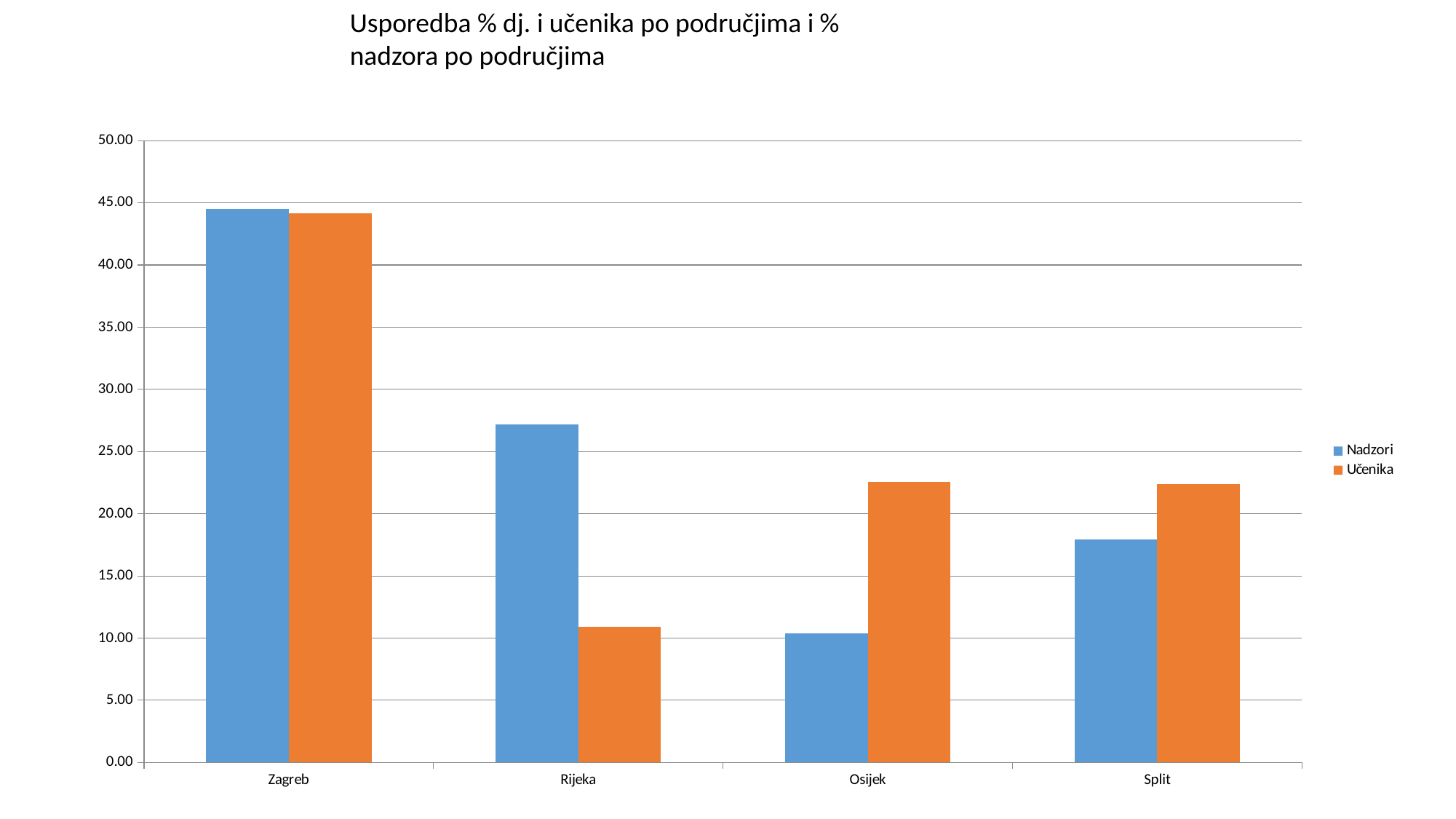

Usporedba % dj. i učenika po područjima i % nadzora po područjima

### Chart

| Category | Nadzori | Učenika |
|---|---|---|
| Zagreb | 44.51 | 44.134467498618825 |
| Rijeka | 27.17 | 10.931836512345509 |
| Osijek | 10.4 | 22.53046673634892 |
| Split | 17.92 | 22.4032292526867 |